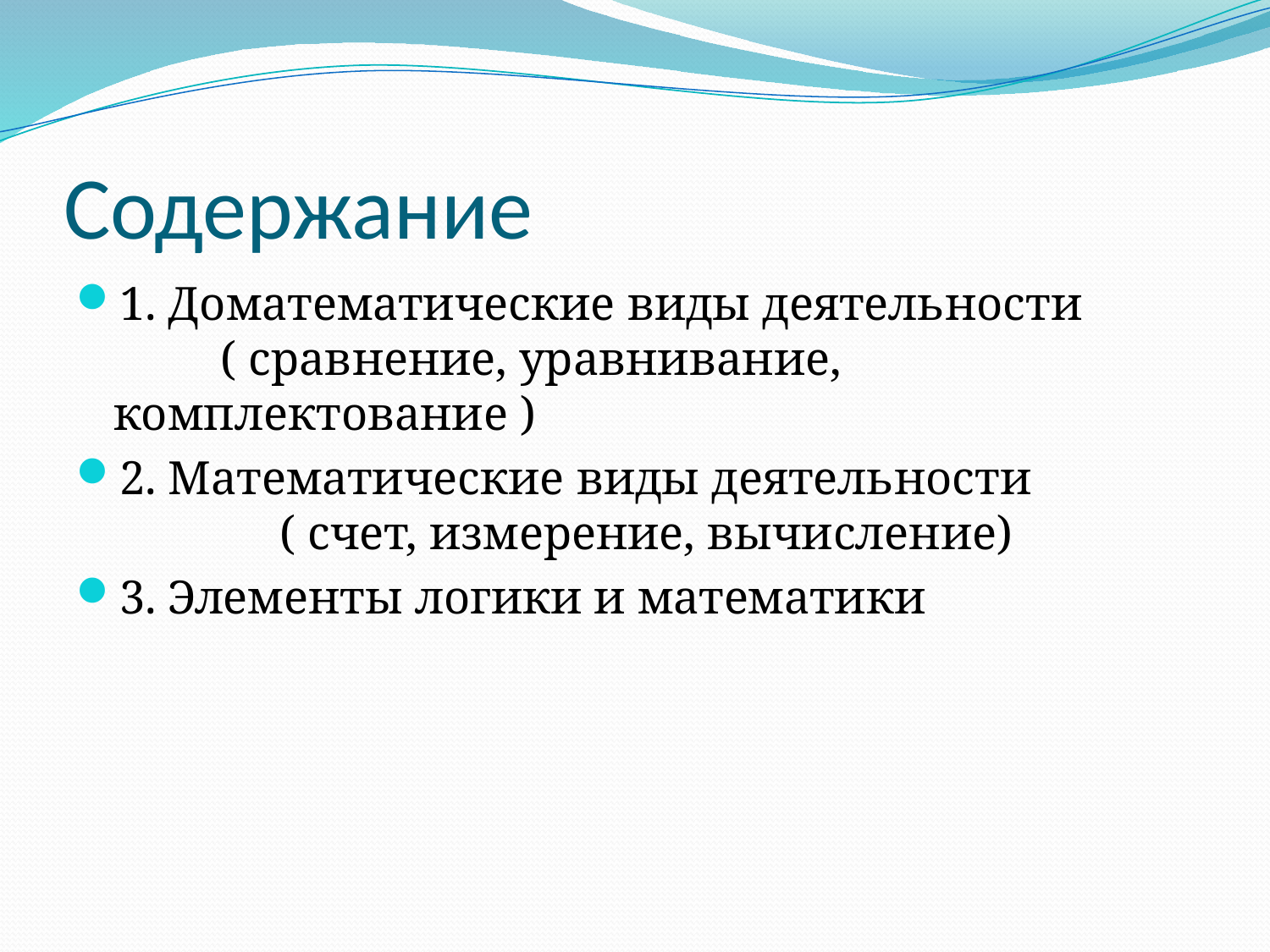

# Содержание
1. Доматематические виды деятельности                   ( сравнение, уравнивание, комплектование )
2. Математические виды деятельности                            ( счет, измерение, вычисление)
3. Элементы логики и математики